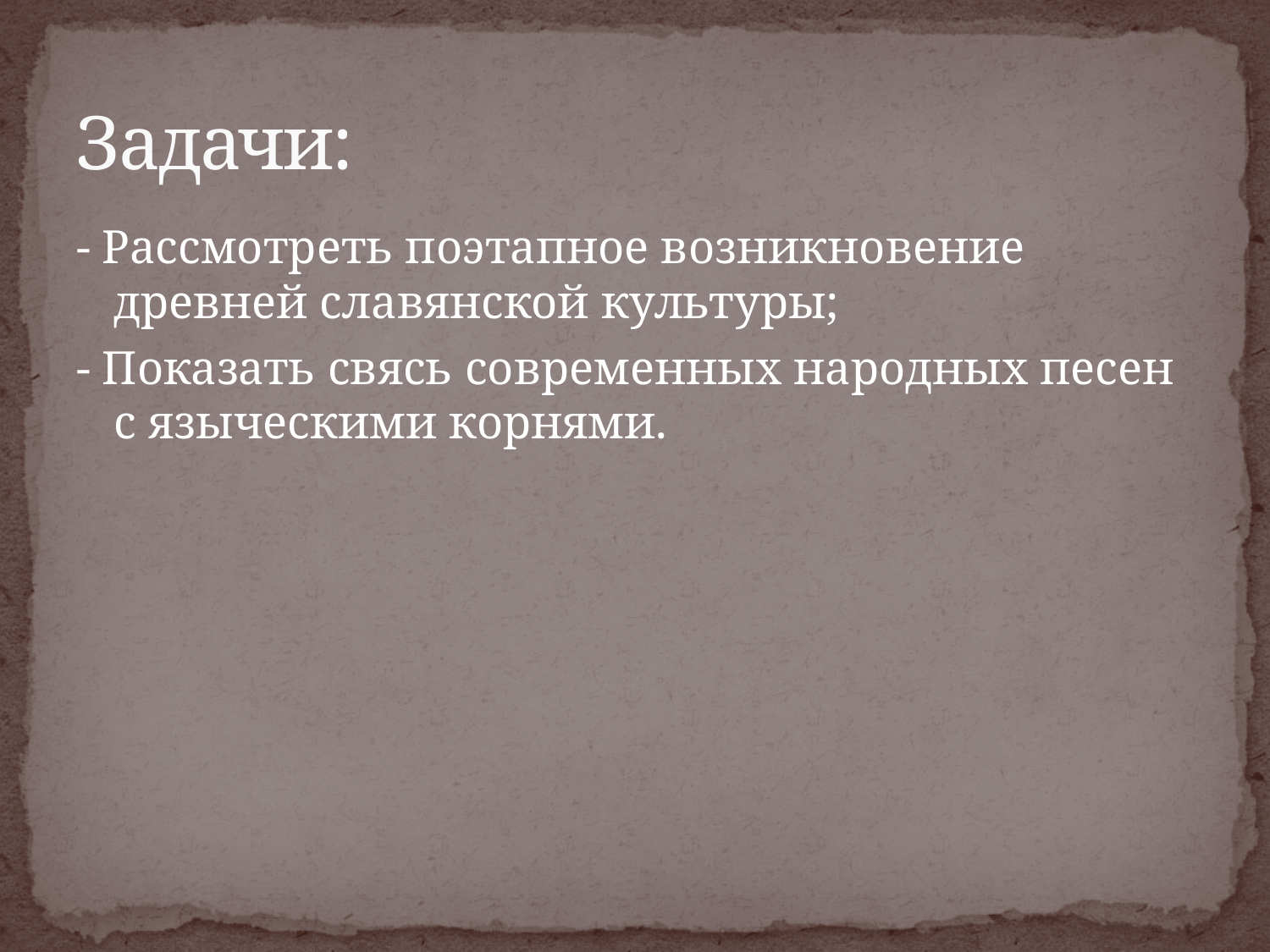

# Задачи:
- Рассмотреть поэтапное возникновение  древней славянской культуры;
- Показать свясь современных народных песен с языческими корнями.